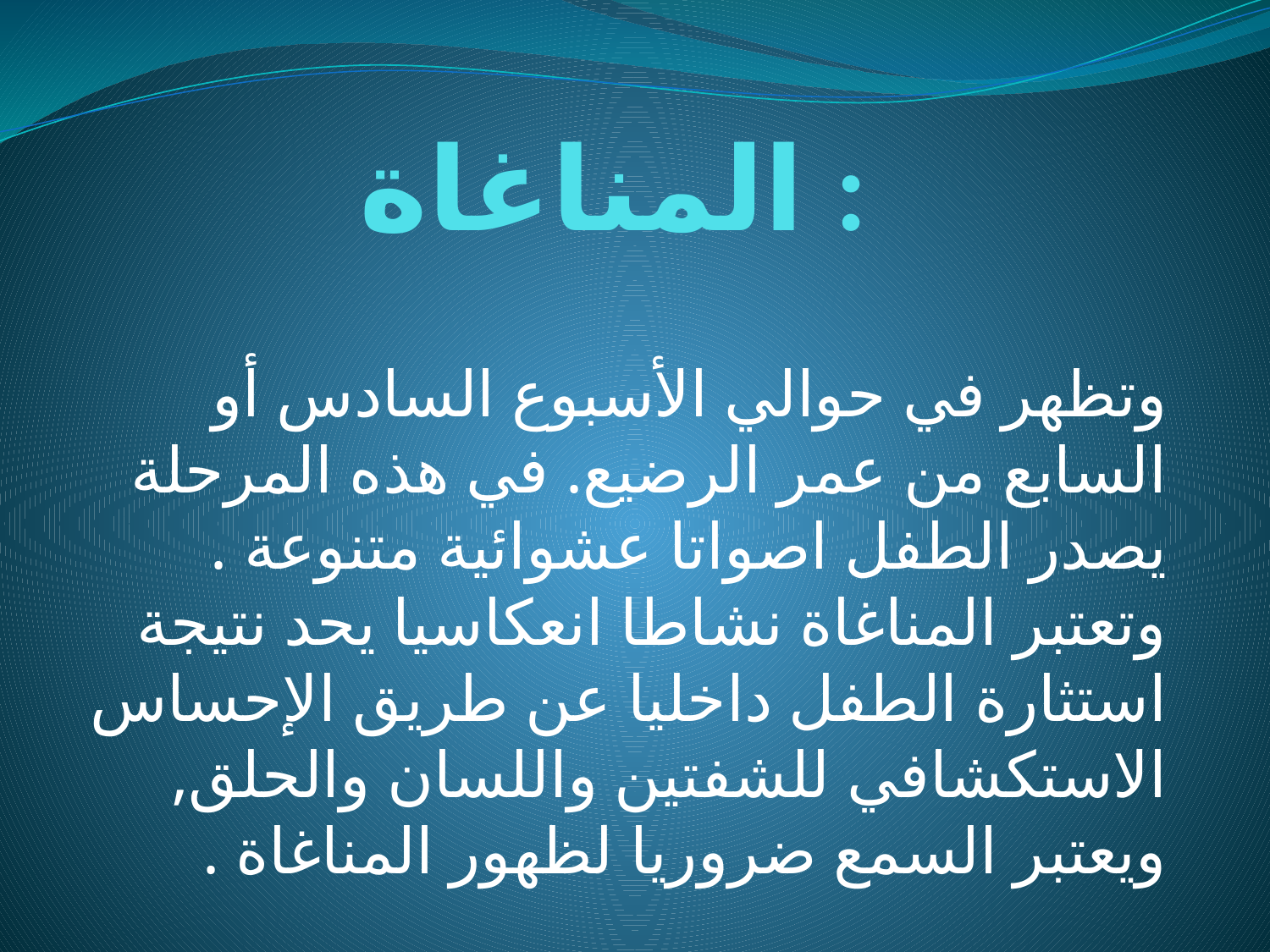

# المناغاة :
وتظهر في حوالي الأسبوع السادس أو السابع من عمر الرضيع. في هذه المرحلة يصدر الطفل اصواتا عشوائية متنوعة . وتعتبر المناغاة نشاطا انعكاسيا يحد نتيجة استثارة الطفل داخليا عن طريق الإحساس الاستكشافي للشفتين واللسان والحلق, ويعتبر السمع ضروريا لظهور المناغاة .